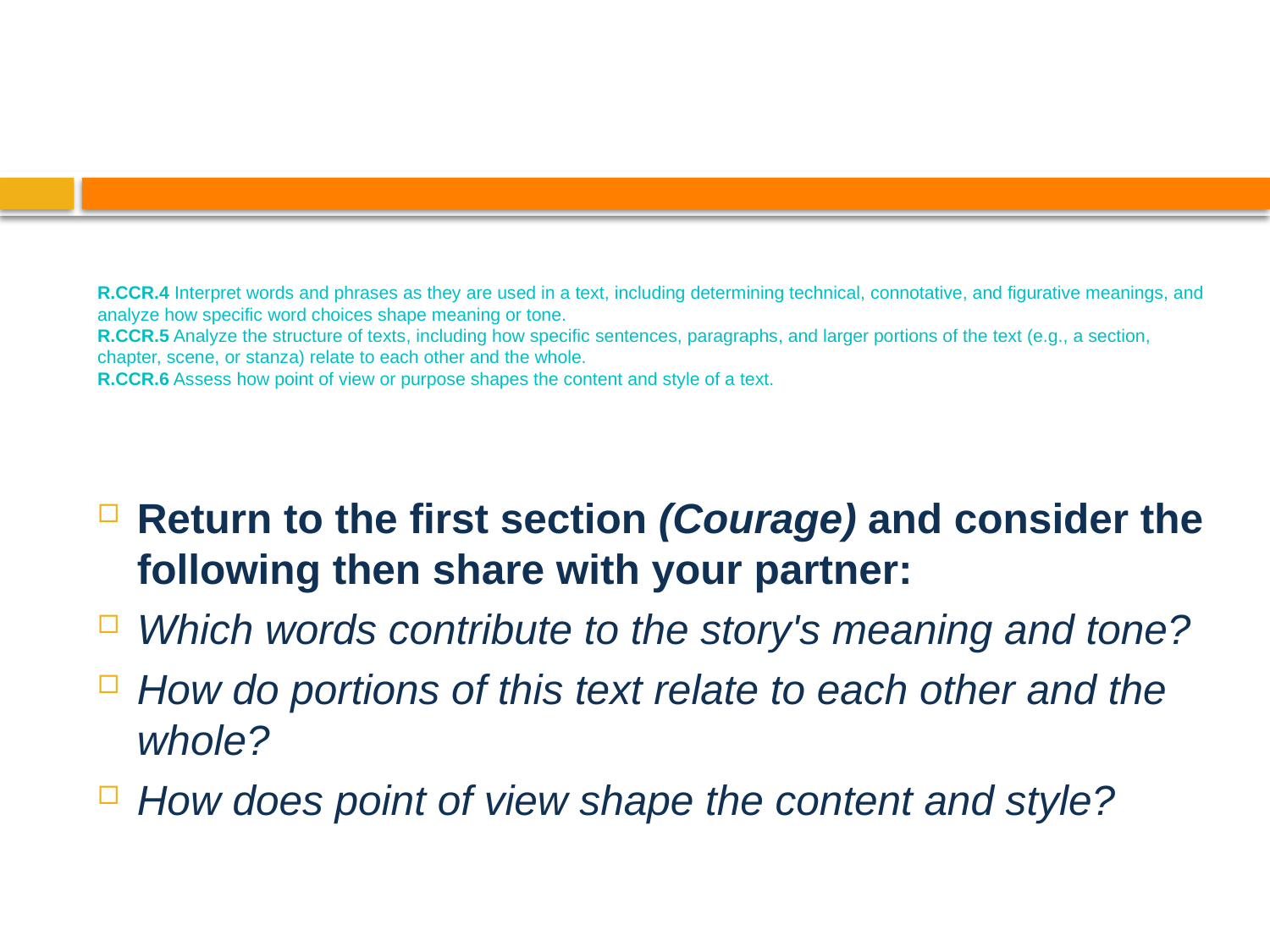

# R.CCR.4 Interpret words and phrases as they are used in a text, including determining technical, connotative, and figurative meanings, and analyze how specific word choices shape meaning or tone. R.CCR.5 Analyze the structure of texts, including how specific sentences, paragraphs, and larger portions of the text (e.g., a section, chapter, scene, or stanza) relate to each other and the whole. R.CCR.6 Assess how point of view or purpose shapes the content and style of a text.
Return to the first section (Courage) and consider the following then share with your partner:
Which words contribute to the story's meaning and tone?
How do portions of this text relate to each other and the whole?
How does point of view shape the content and style?